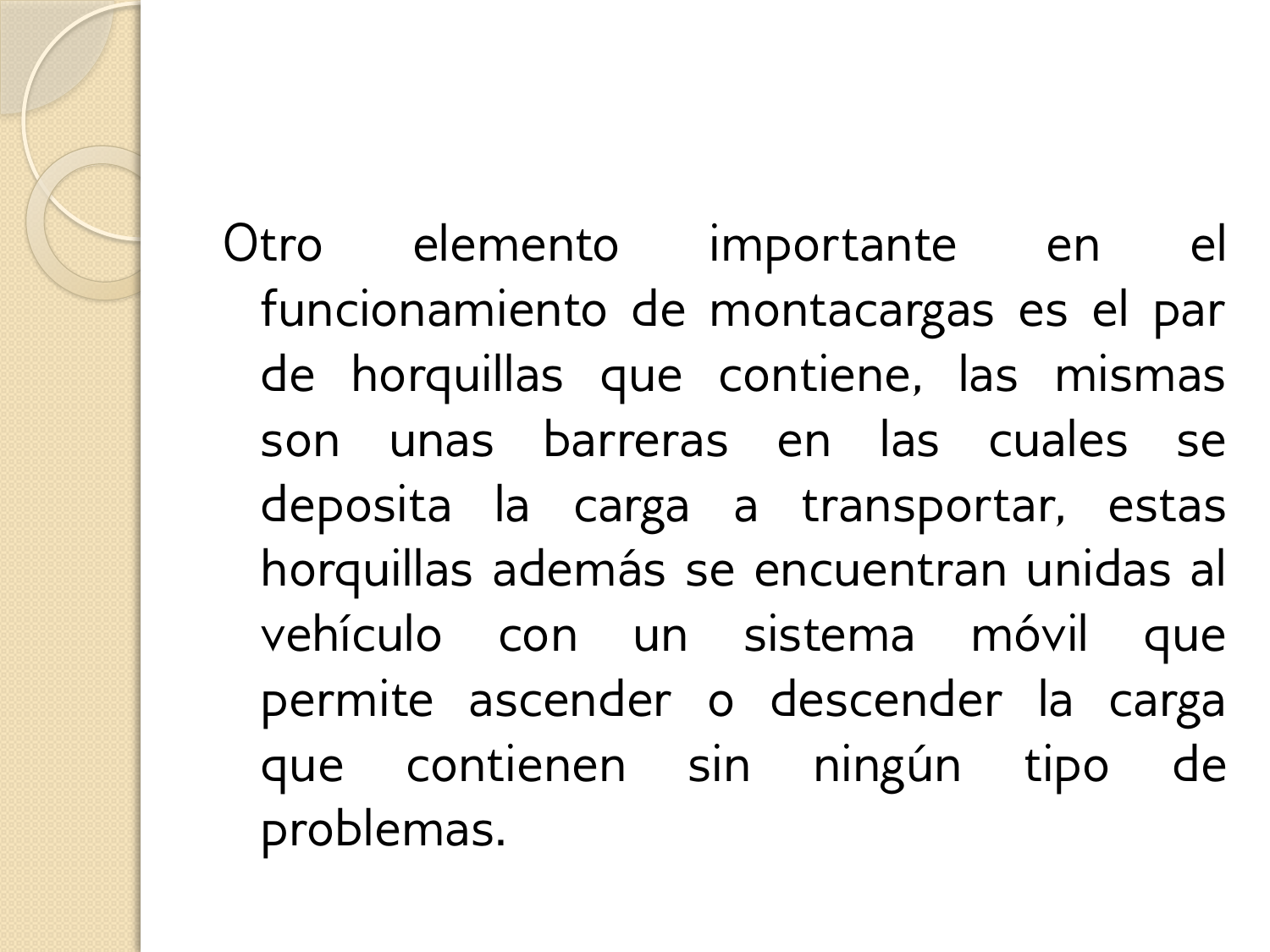

#
Otro elemento importante en el funcionamiento de montacargas es el par de horquillas que contiene, las mismas son unas barreras en las cuales se deposita la carga a transportar, estas horquillas además se encuentran unidas al vehículo con un sistema móvil que permite ascender o descender la carga que contienen sin ningún tipo de problemas.